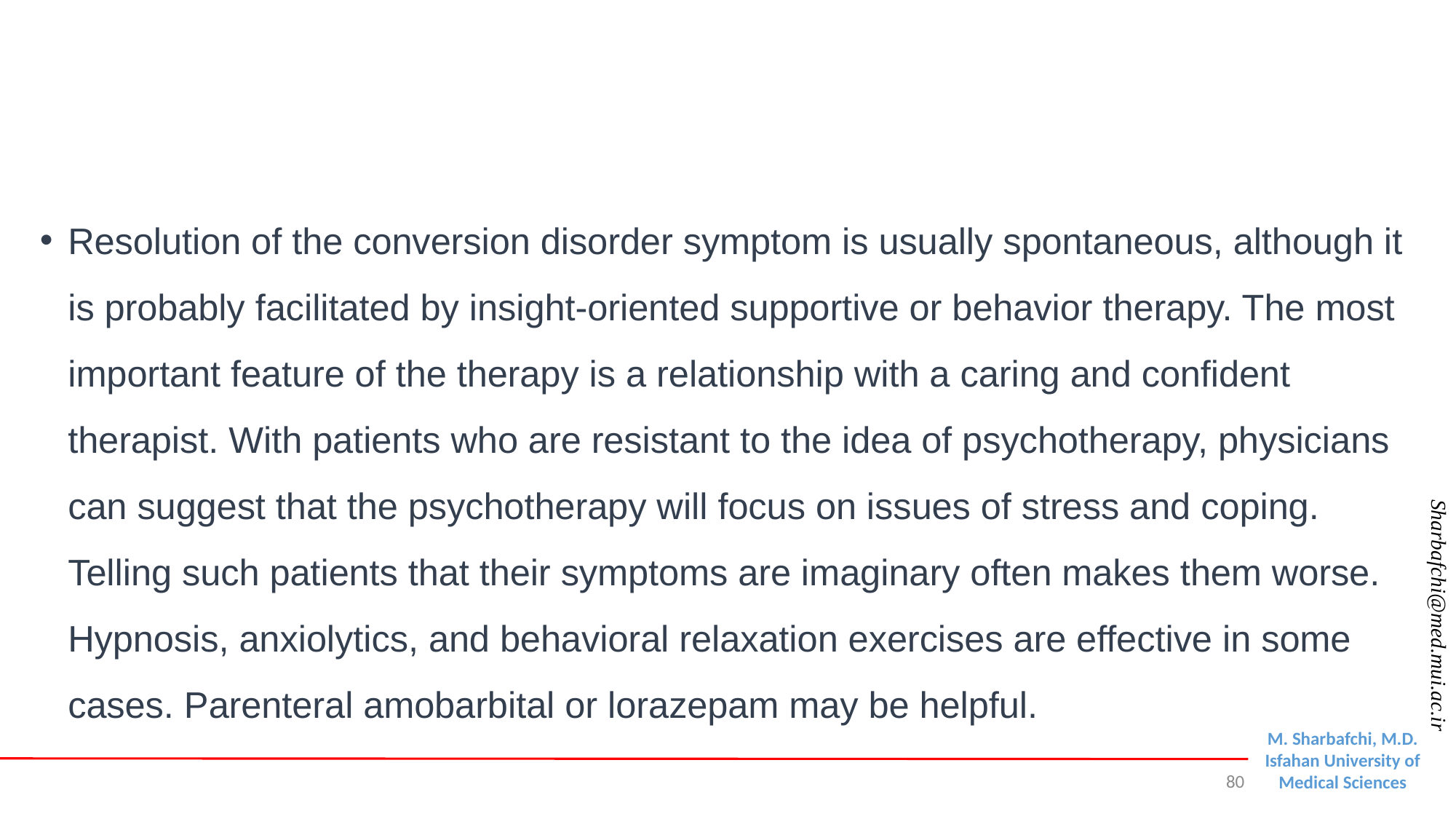

#
Resolution of the conversion disorder symptom is usually spontaneous, although it is probably facilitated by insight-oriented supportive or behavior therapy. The most important feature of the therapy is a relationship with a caring and confident therapist. With patients who are resistant to the idea of psychotherapy, physicians can suggest that the psychotherapy will focus on issues of stress and coping. Telling such patients that their symptoms are imaginary often makes them worse. Hypnosis, anxiolytics, and behavioral relaxation exercises are effective in some cases. Parenteral amobarbital or lorazepam may be helpful.
80